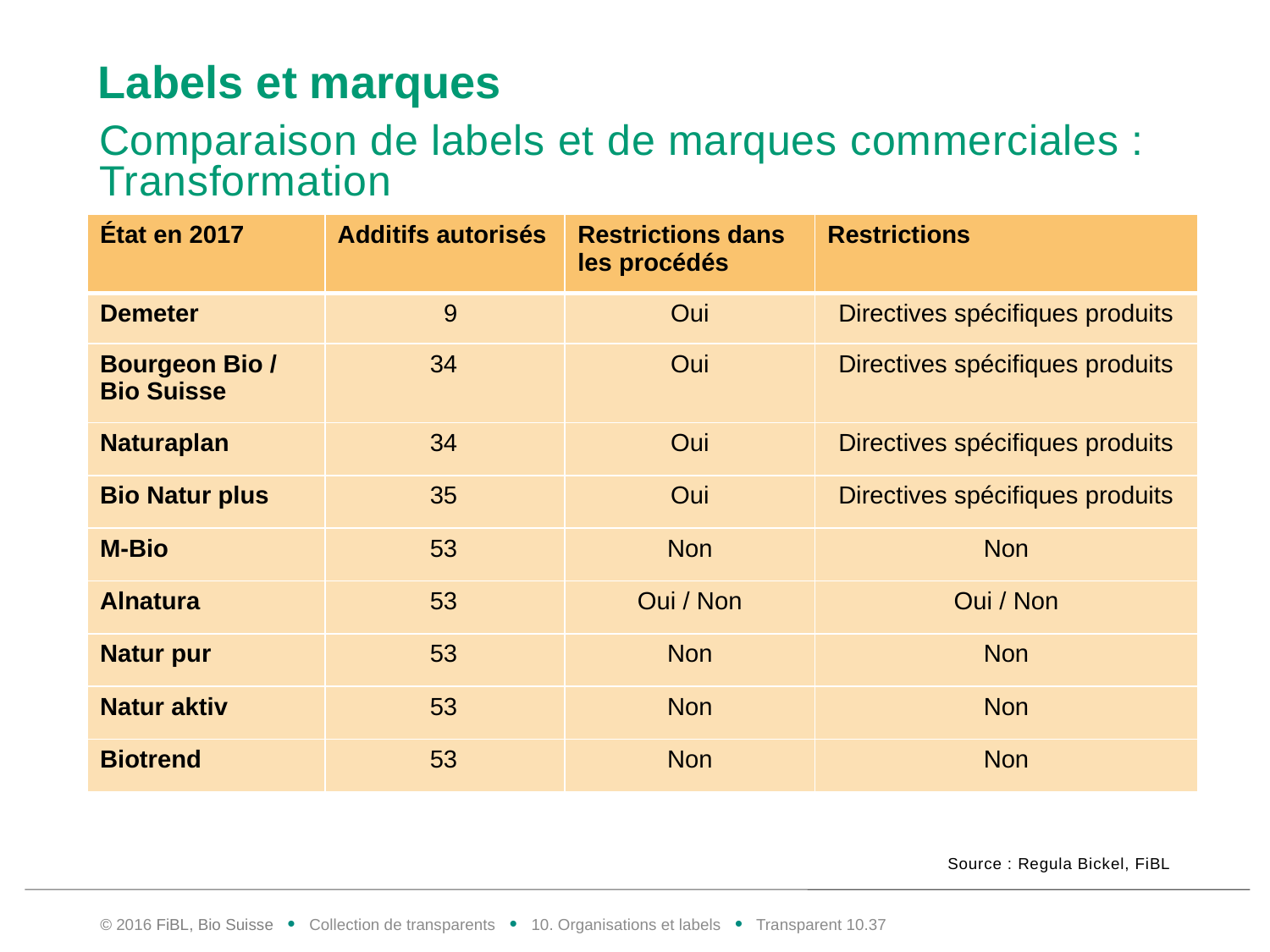

# Labels et marques
Comparaison de labels et de marques commerciales :
Transformation
| État en 2017 | Additifs autorisés | Restrictions dans les procédés | Restrictions |
| --- | --- | --- | --- |
| Demeter | 9 | Oui | Directives spécifiques produits |
| Bourgeon Bio / Bio Suisse | 34 | Oui | Directives spécifiques produits |
| Naturaplan | 34 | Oui | Directives spécifiques produits |
| Bio Natur plus | 35 | Oui | Directives spécifiques produits |
| M-Bio | 53 | Non | Non |
| Alnatura | 53 | Oui / Non | Oui / Non |
| Natur pur | 53 | Non | Non |
| Natur aktiv | 53 | Non | Non |
| Biotrend | 53 | Non | Non |
Source : Regula Bickel, FiBL
© 2016 FiBL, Bio Suisse   •   Collection de transparents   •   10. Organisations et labels   •   Transparent 10.37